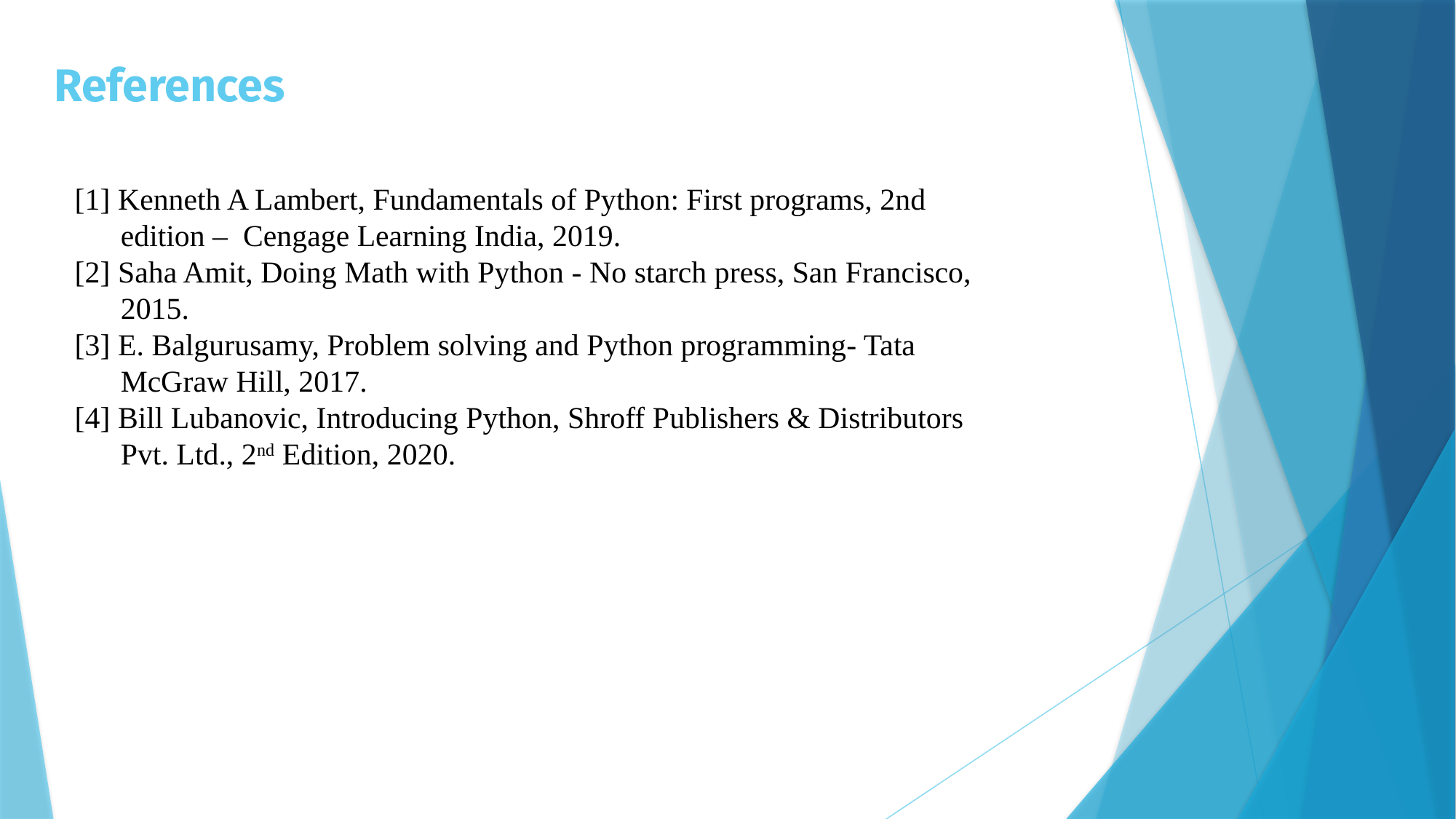

# References
[1] Kenneth A Lambert, Fundamentals of Python: First programs, 2nd
      edition –  Cengage Learning India, 2019.
[2] Saha Amit, Doing Math with Python - No starch press, San Francisco,
      2015.
[3] E. Balgurusamy, Problem solving and Python programming- Tata
      McGraw Hill, 2017.
[4] Bill Lubanovic, Introducing Python, Shroff Publishers & Distributors
      Pvt. Ltd., 2nd Edition, 2020.